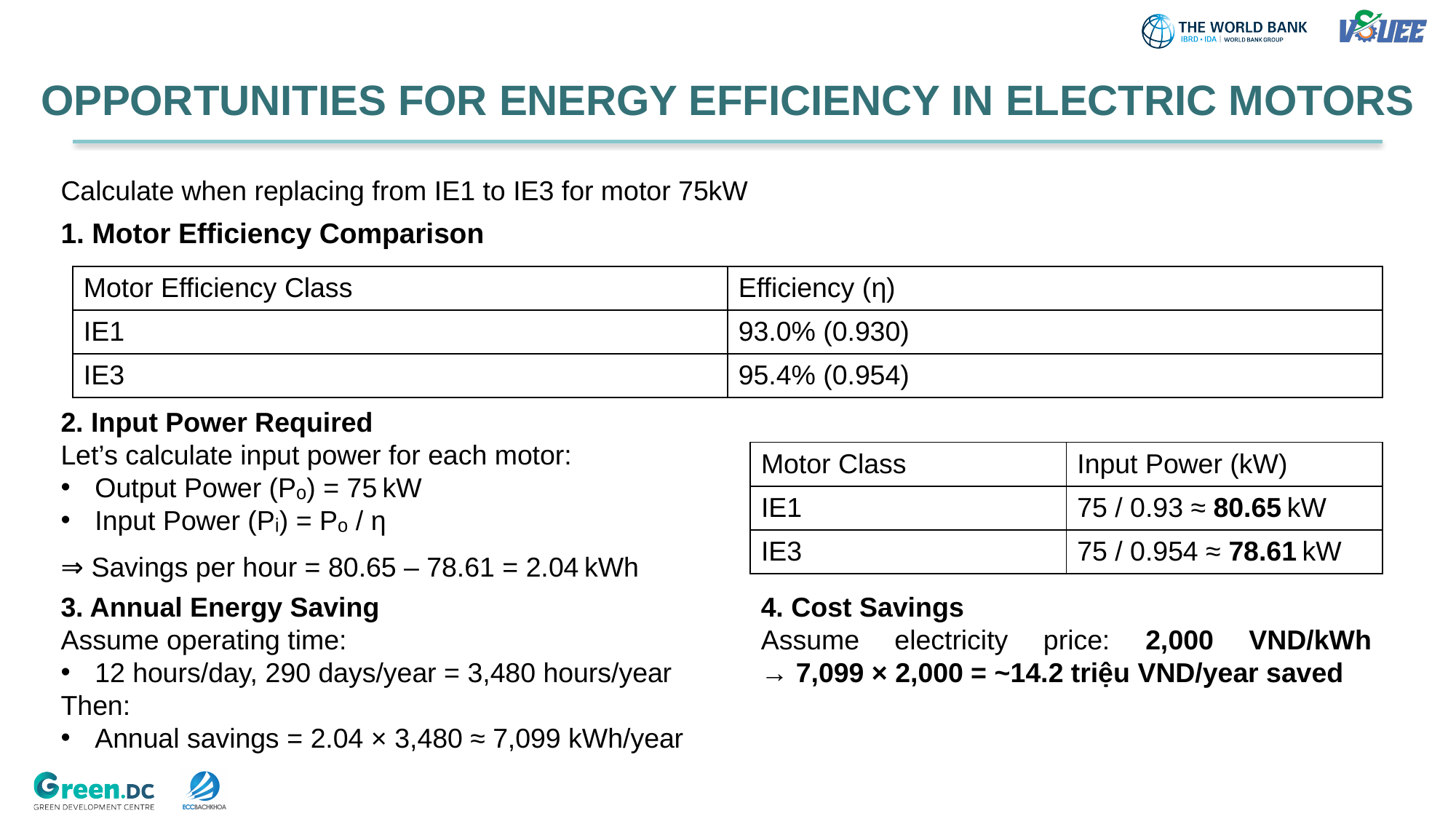

# OPPORTUNITIES FOR ENERGY EFFICIENCY IN ELECTRIC MOTORS
Calculate when replacing from IE1 to IE3 for motor 75kW
1. Motor Efficiency Comparison
| Motor Efficiency Class | Efficiency (η) |
| --- | --- |
| IE1 | 93.0% (0.930) |
| IE3 | 95.4% (0.954) |
2. Input Power Required
Let’s calculate input power for each motor:
Output Power (Pₒ) = 75 kW
Input Power (Pᵢ) = Pₒ / η
| Motor Class | Input Power (kW) |
| --- | --- |
| IE1 | 75 / 0.93 ≈ 80.65 kW |
| IE3 | 75 / 0.954 ≈ 78.61 kW |
⇒ Savings per hour = 80.65 – 78.61 = 2.04 kWh
3. Annual Energy Saving
Assume operating time:
12 hours/day, 290 days/year = 3,480 hours/year
Then:
Annual savings = 2.04 × 3,480 ≈ 7,099 kWh/year
4. Cost Savings
Assume electricity price: 2,000 VND/kWh
→ 7,099 × 2,000 = ~14.2 triệu VND/year saved